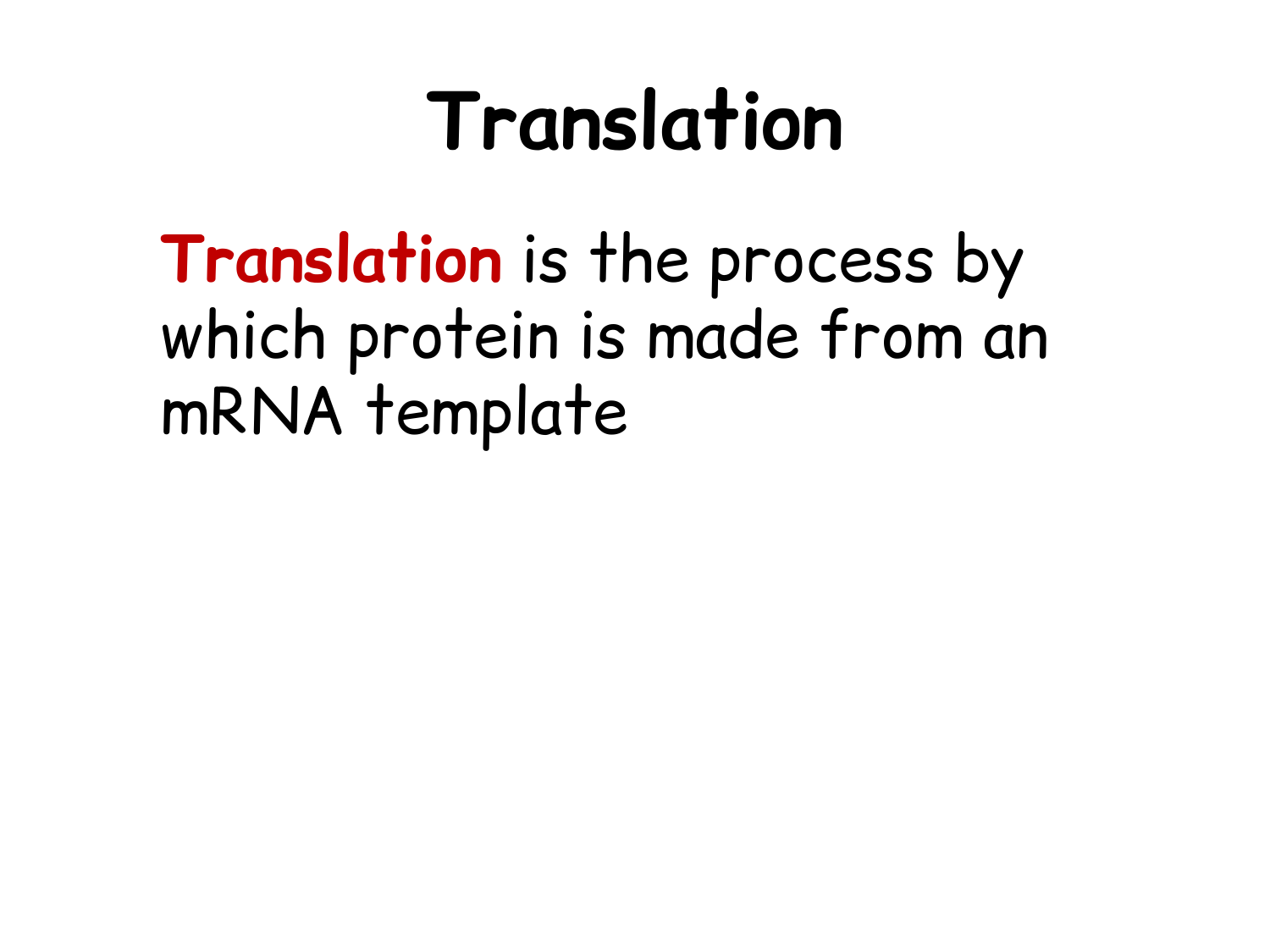

# Translation
Translation is the process by which protein is made from an mRNA template